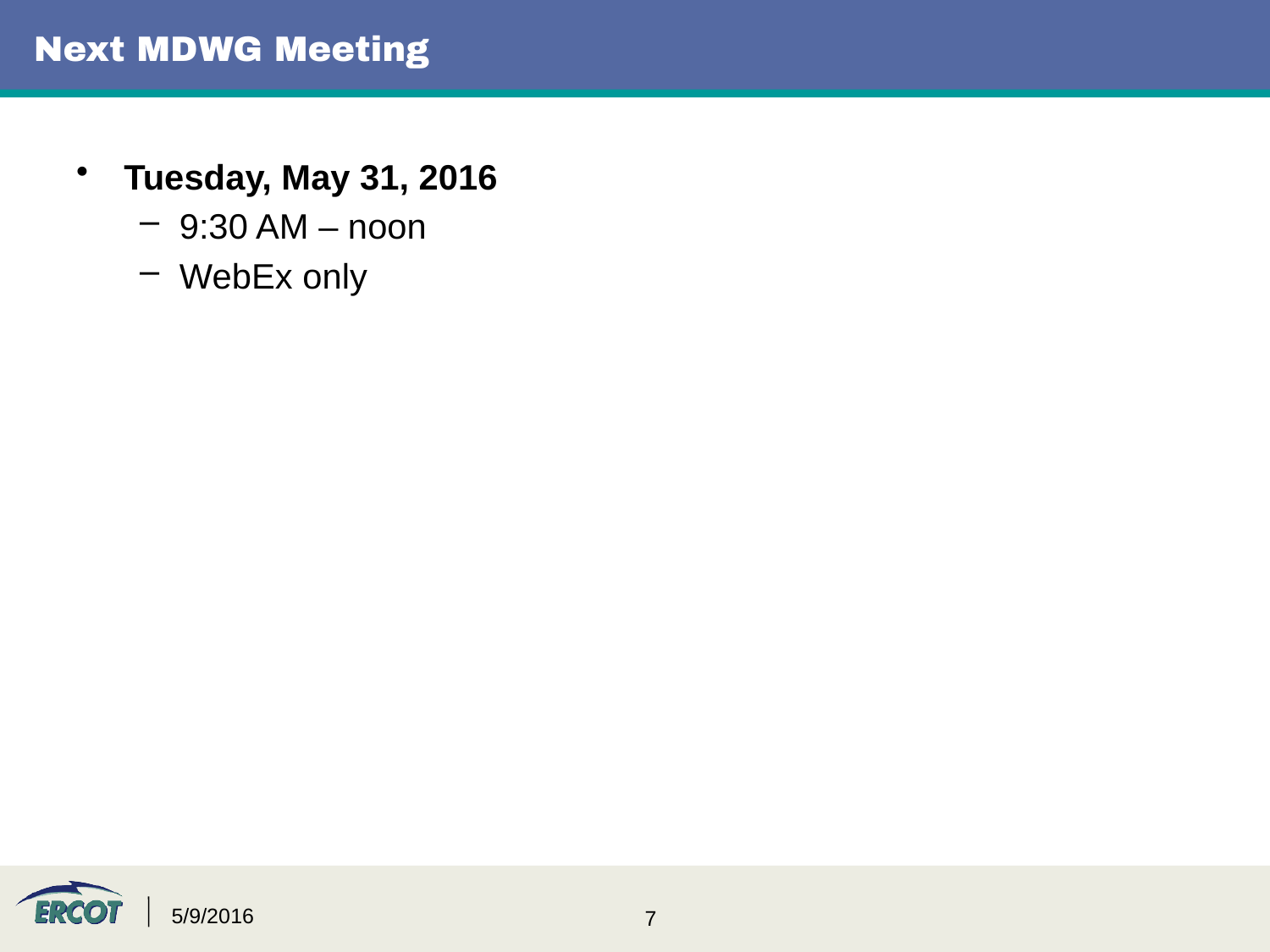

# Next MDWG Meeting
Tuesday, May 31, 2016
9:30 AM – noon
WebEx only
5/9/2016